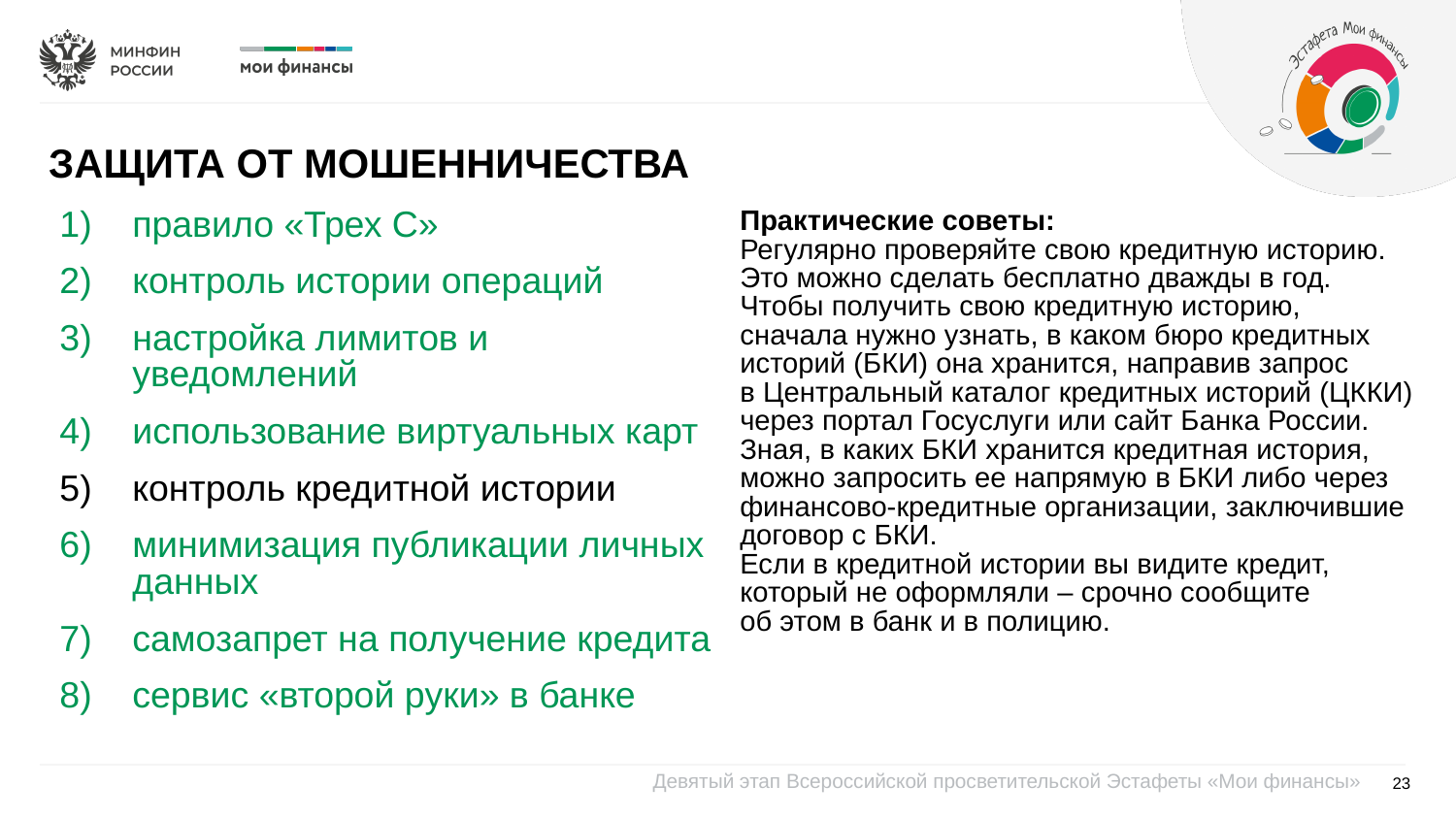

ЗАЩИТА ОТ МОШЕННИЧЕСТВА
| правило «Трех С» контроль истории операций настройка лимитов и уведомлений использование виртуальных карт контроль кредитной истории минимизация публикации личных данных самозапрет на получение кредита сервис «второй руки» в банке | Практические советы:  Регулярно проверяйте свою кредитную историю. Это можно сделать бесплатно дважды в год. Чтобы получить свою кредитную историю, сначала нужно узнать, в каком бюро кредитных историй (БКИ) она хранится, направив запрос в Центральный каталог кредитных историй (ЦККИ) через портал Госуслуги или сайт Банка России. Зная, в каких БКИ хранится кредитная история, можно запросить ее напрямую в БКИ либо через финансово-кредитные организации, заключившие договор с БКИ. Если в кредитной истории вы видите кредит, который не оформляли – срочно сообщите об этом в банк и в полицию. |
| --- | --- |
23